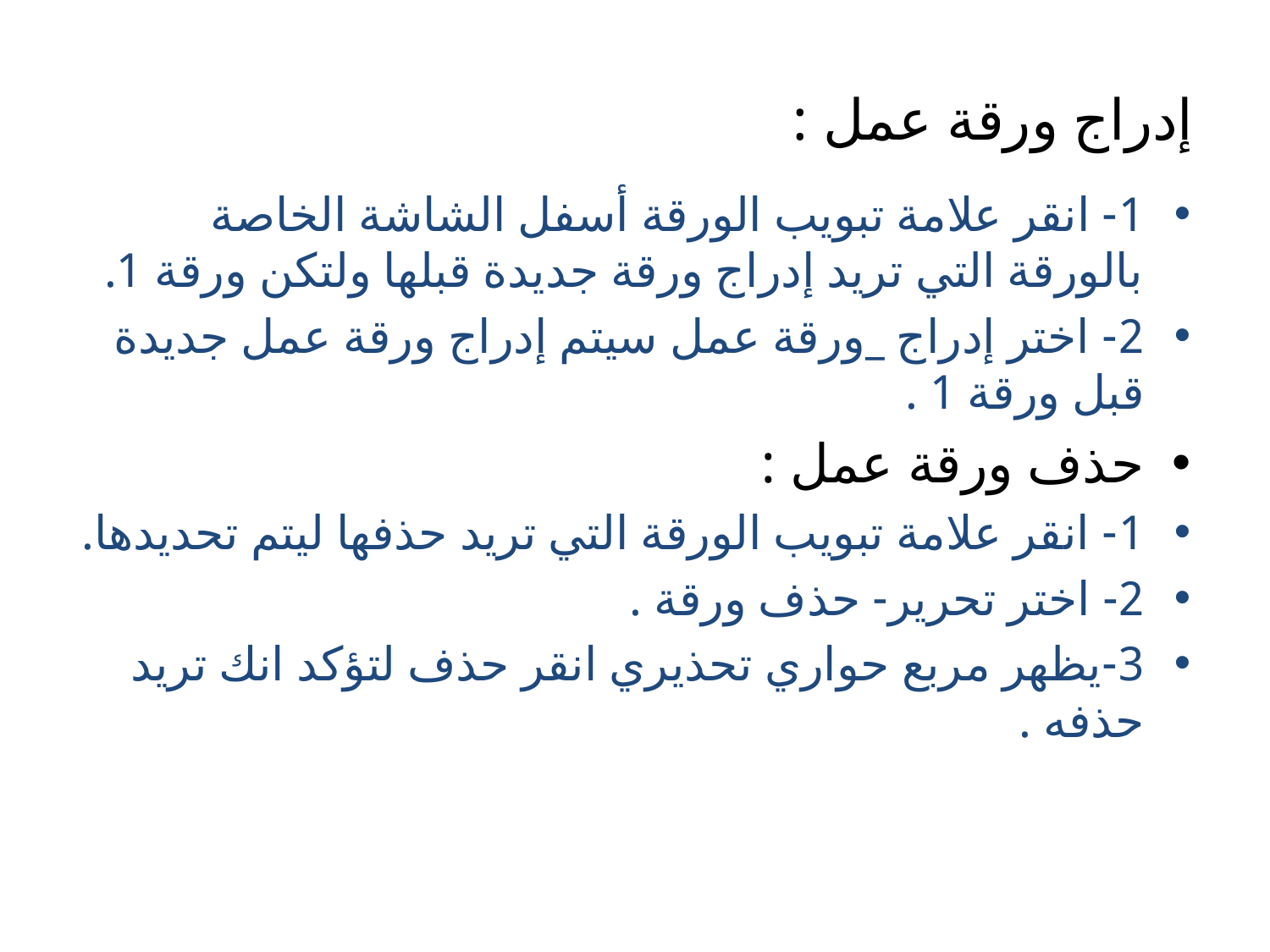

# إدراج ورقة عمل :
1- انقر علامة تبويب الورقة أسفل الشاشة الخاصة بالورقة التي تريد إدراج ورقة جديدة قبلها ولتكن ورقة 1.
2- اختر إدراج _ورقة عمل سيتم إدراج ورقة عمل جديدة قبل ورقة 1 .
حذف ورقة عمل :
1- انقر علامة تبويب الورقة التي تريد حذفها ليتم تحديدها.
2- اختر تحرير- حذف ورقة .
3-يظهر مربع حواري تحذيري انقر حذف لتؤكد انك تريد حذفه .